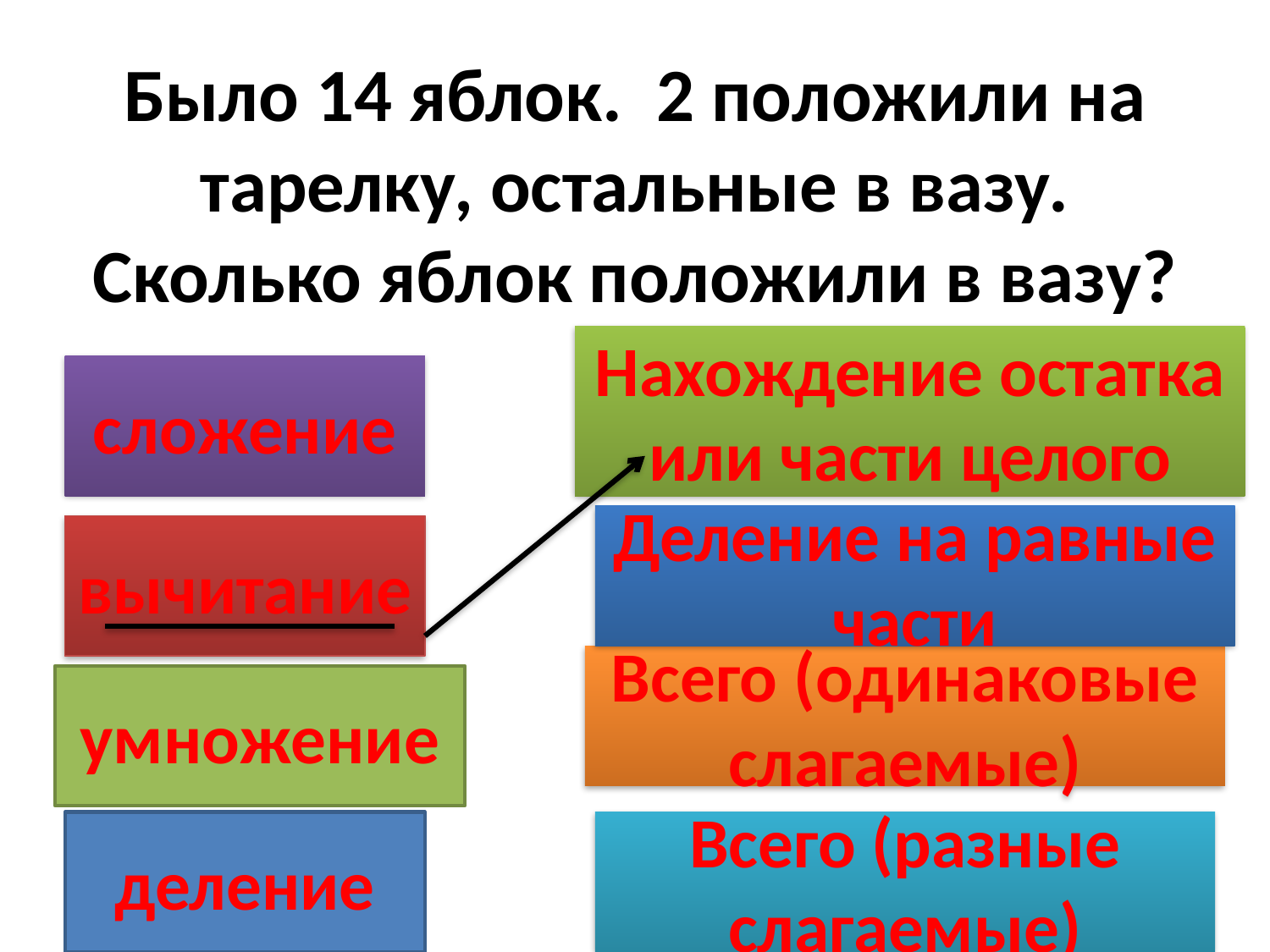

# Было 14 яблок.  2 положили на тарелку, остальные в вазу. Сколько яблок положили в вазу?
Нахождение остатка или части целого
сложение
Деление на равные части
вычитание
Всего (одинаковые слагаемые)
умножение
деление
Всего (разные слагаемые)